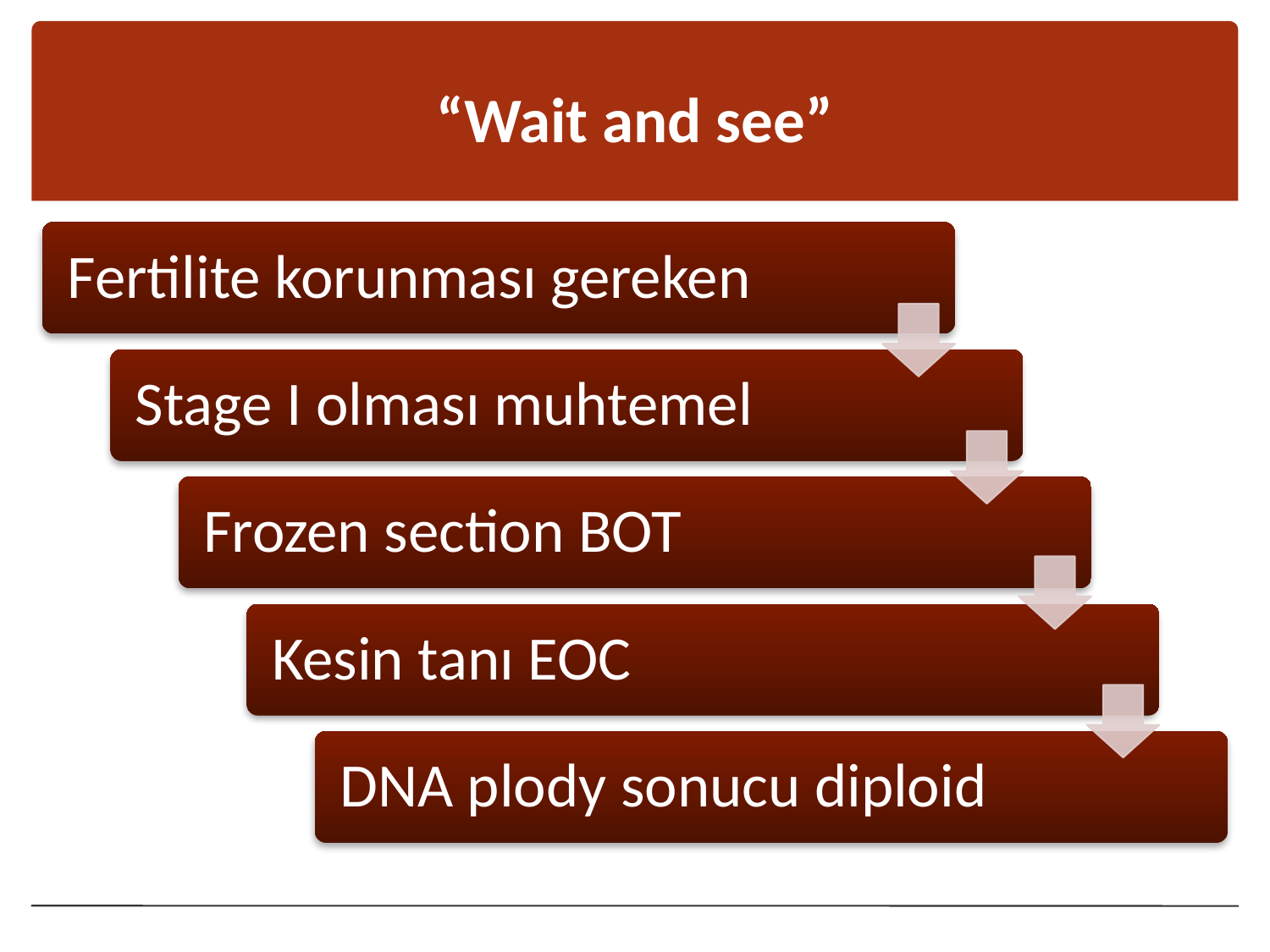

# “Wait and see”

Fertilite korunması gereken
Stage I olması muhtemel
Frozen section BOT
Kesin tanı EOC
DNA plody sonucu diploid